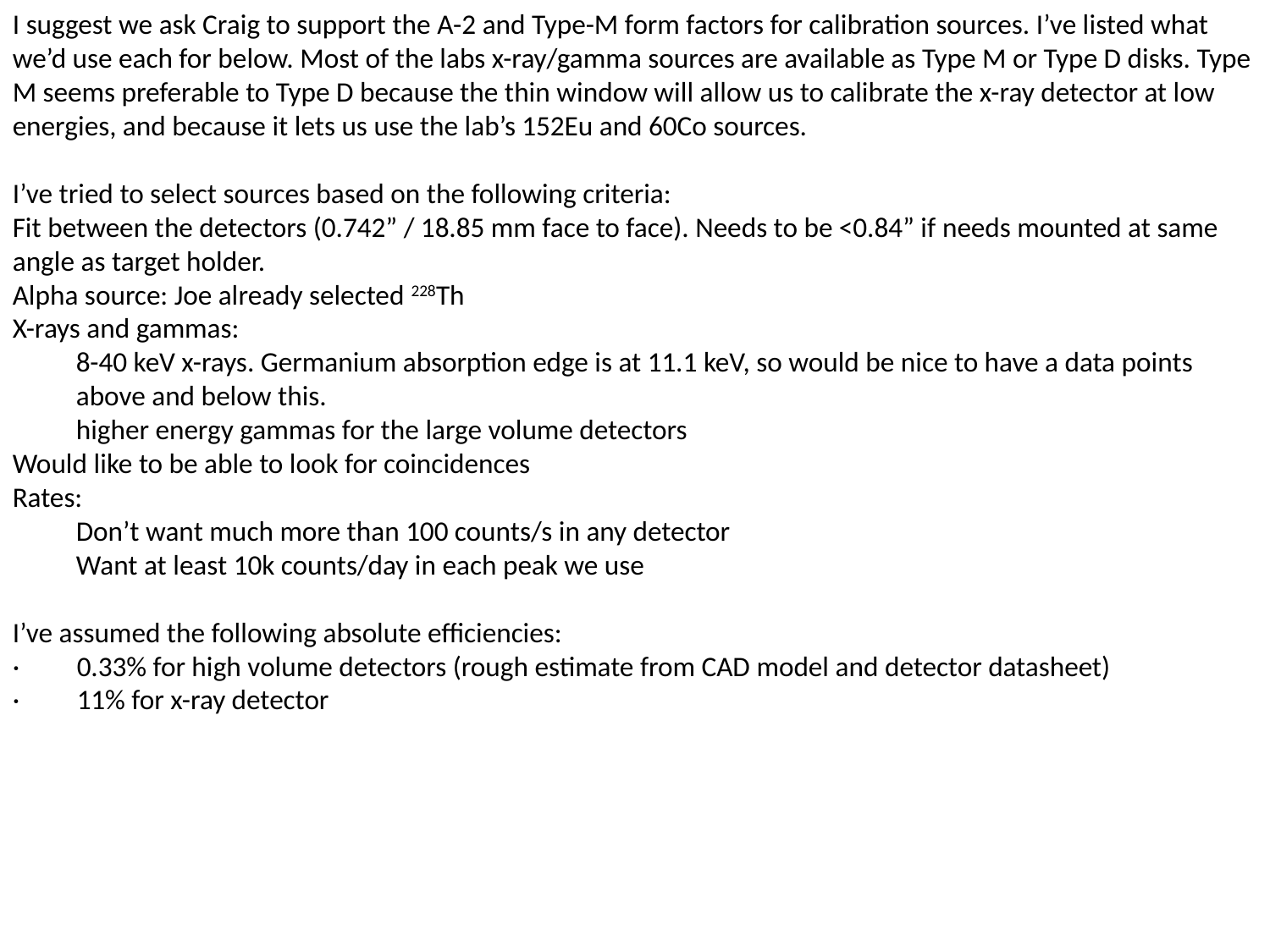

I suggest we ask Craig to support the A-2 and Type-M form factors for calibration sources. I’ve listed what we’d use each for below. Most of the labs x-ray/gamma sources are available as Type M or Type D disks. Type M seems preferable to Type D because the thin window will allow us to calibrate the x-ray detector at low energies, and because it lets us use the lab’s 152Eu and 60Co sources.

I’ve tried to select sources based on the following criteria:
Fit between the detectors (0.742” / 18.85 mm face to face). Needs to be <0.84” if needs mounted at same angle as target holder.
Alpha source: Joe already selected 228Th
X-rays and gammas:
8-40 keV x-rays. Germanium absorption edge is at 11.1 keV, so would be nice to have a data points above and below this.
higher energy gammas for the large volume detectors
Would like to be able to look for coincidences
Rates:
Don’t want much more than 100 counts/s in any detector
Want at least 10k counts/day in each peak we use

I’ve assumed the following absolute efficiencies:
·         0.33% for high volume detectors (rough estimate from CAD model and detector datasheet)
·         11% for x-ray detector